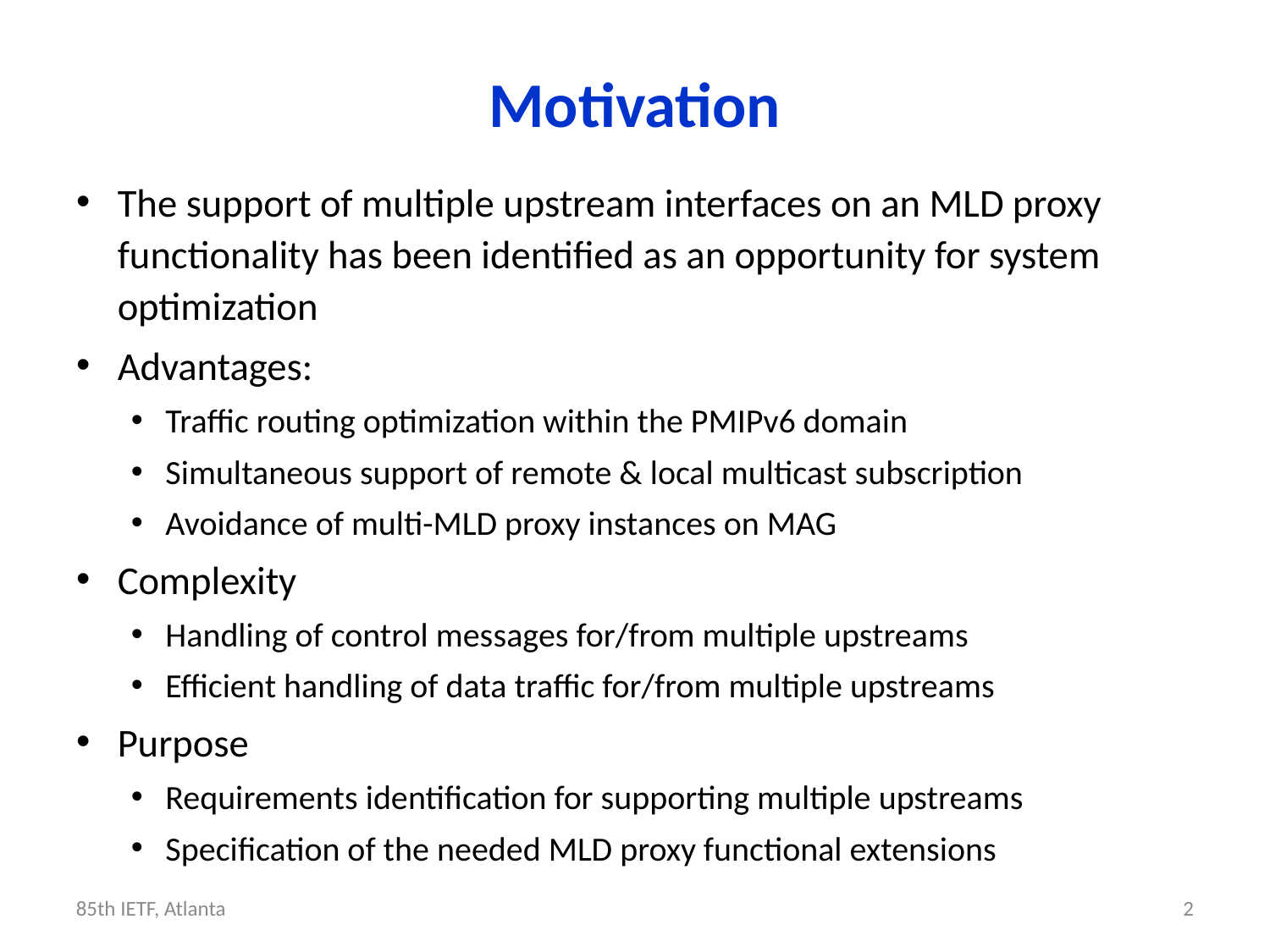

Motivation
The support of multiple upstream interfaces on an MLD proxy functionality has been identified as an opportunity for system optimization
Advantages:
Traffic routing optimization within the PMIPv6 domain
Simultaneous support of remote & local multicast subscription
Avoidance of multi-MLD proxy instances on MAG
Complexity
Handling of control messages for/from multiple upstreams
Efficient handling of data traffic for/from multiple upstreams
Purpose
Requirements identification for supporting multiple upstreams
Specification of the needed MLD proxy functional extensions
85th IETF, Atlanta
2